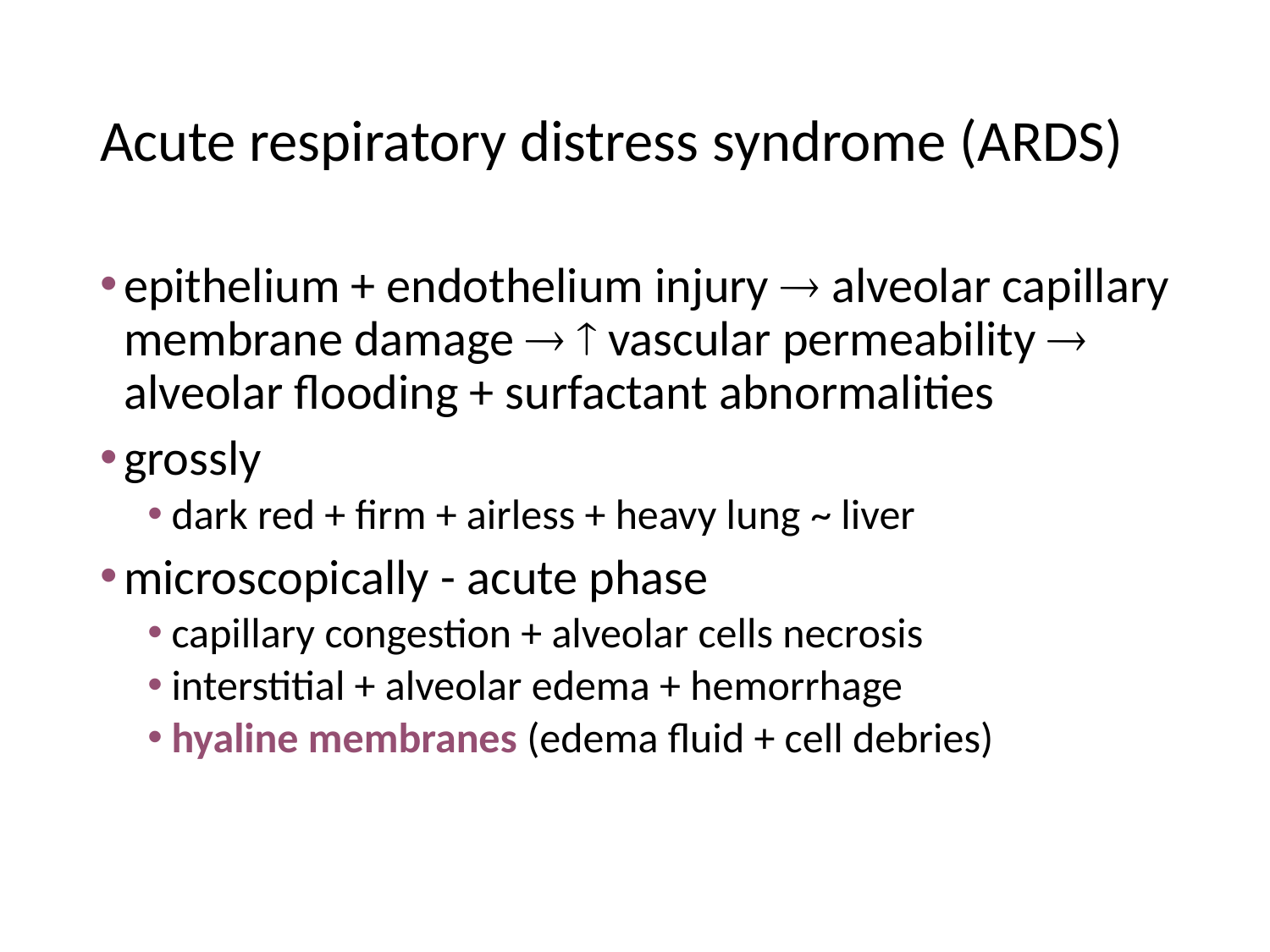

# Acute respiratory distress syndrome (ARDS)
epithelium + endothelium injury → alveolar capillary membrane damage → ↑ vascular permeability → alveolar flooding + surfactant abnormalities
grossly
dark red + firm + airless + heavy lung ~ liver
microscopically - acute phase
capillary congestion + alveolar cells necrosis
interstitial + alveolar edema + hemorrhage
hyaline membranes (edema fluid + cell debries)